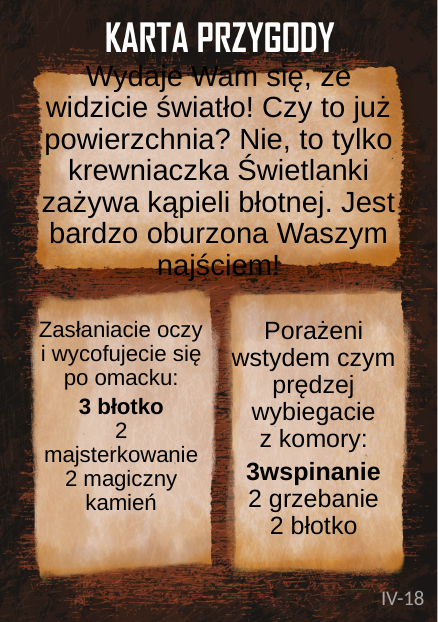

# Wydaje Wam się, że widzicie światło! Czy to już powierzchnia? Nie, to tylko krewniaczka Świetlanki zażywa kąpieli błotnej. Jest bardzo oburzona Waszym najściem!
Zasłaniacie oczy
i wycofujecie się po omacku:
3 błotko
2 majsterkowanie
2 magiczny kamień
Porażeni wstydem czym prędzej wybiegacie
z komory:
3wspinanie
2 grzebanie
2 błotko
IV-18